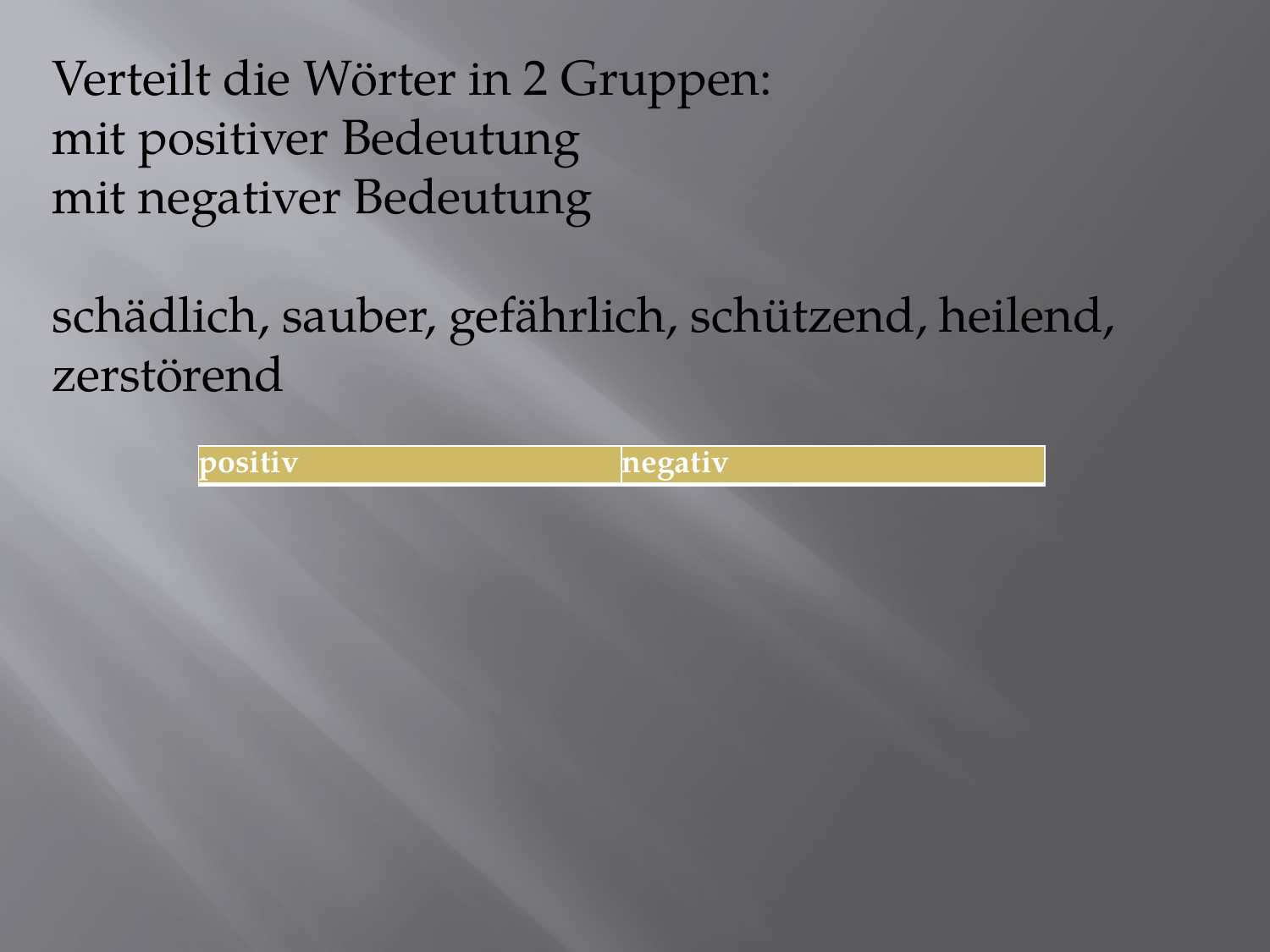

Verteilt die Wörter in 2 Gruppen:
mit positiver Bedeutung
mit negativer Bedeutung

schädlich, sauber, gefährlich, schützend, heilend, zerstörend

| positiv | negativ |
| --- | --- |